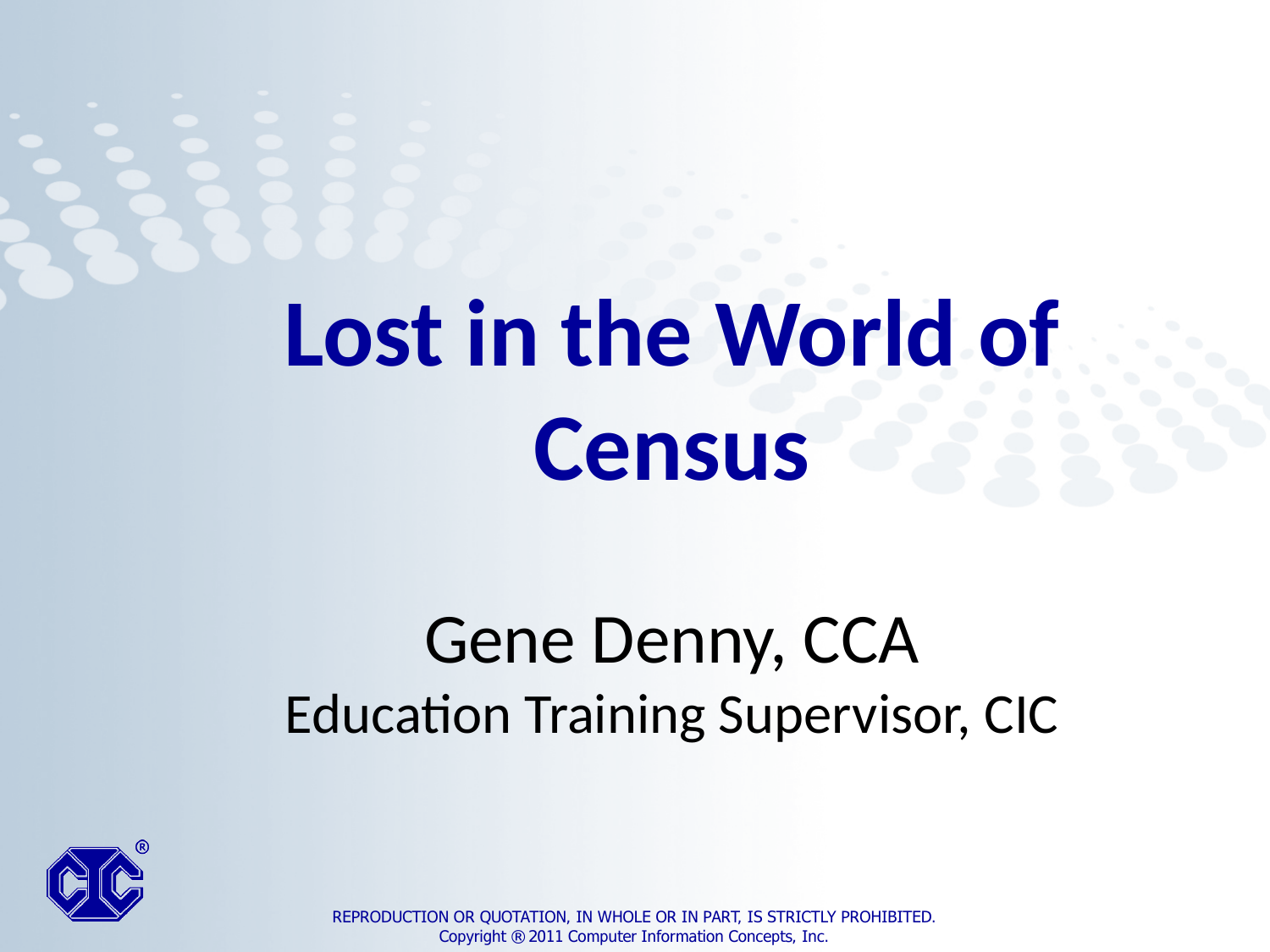

Lost in the World of Census

Gene Denny, CCA
Education Training Supervisor, CIC